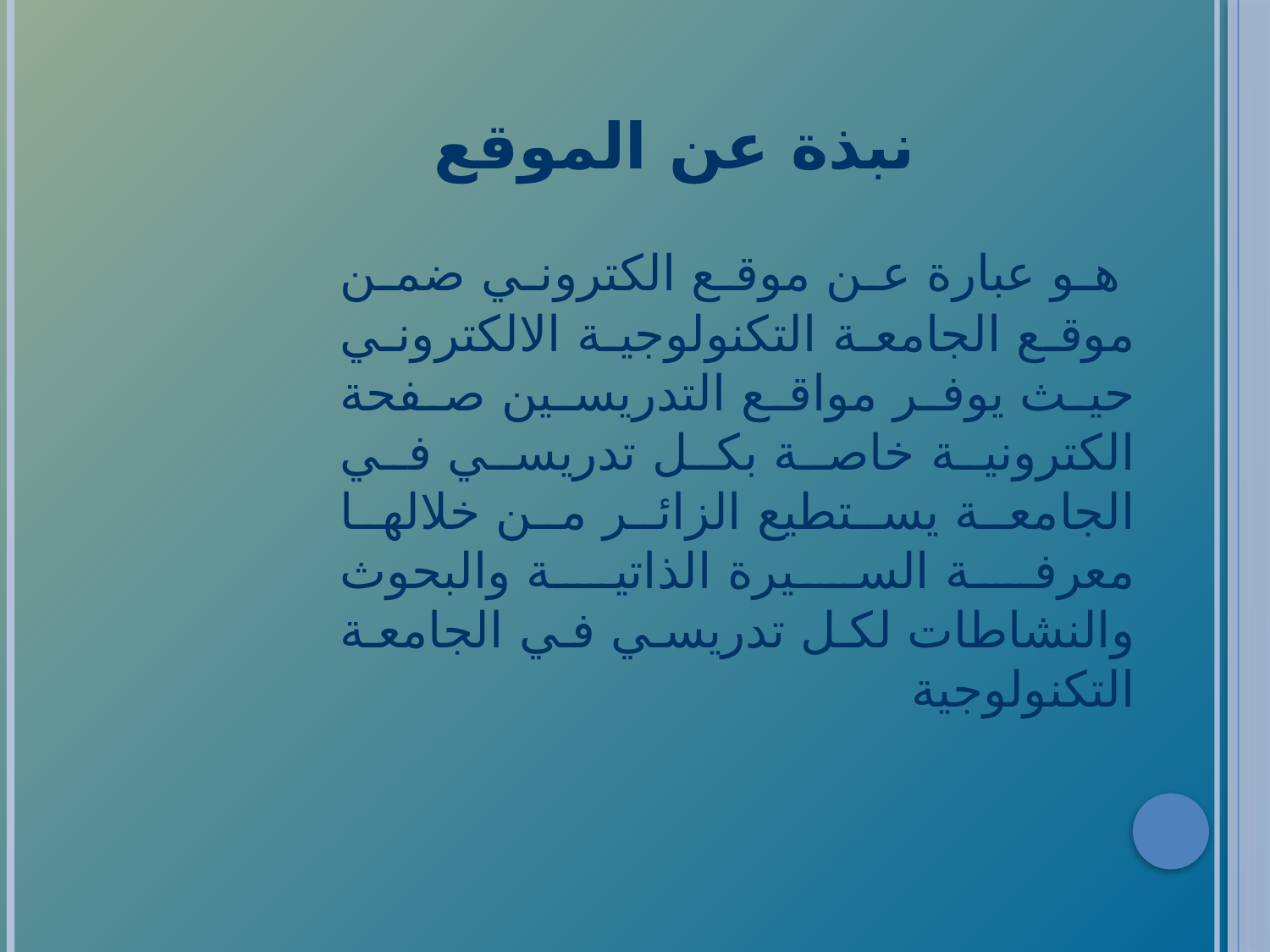

نبذة عن الموقع
 هو عبارة عن موقع الكتروني ضمن موقع الجامعة التكنولوجية الالكتروني حيث يوفر مواقع التدريسين صفحة الكترونية خاصة بكل تدريسي في الجامعة يستطيع الزائر من خلالها معرفة السيرة الذاتية والبحوث والنشاطات لكل تدريسي في الجامعة التكنولوجية